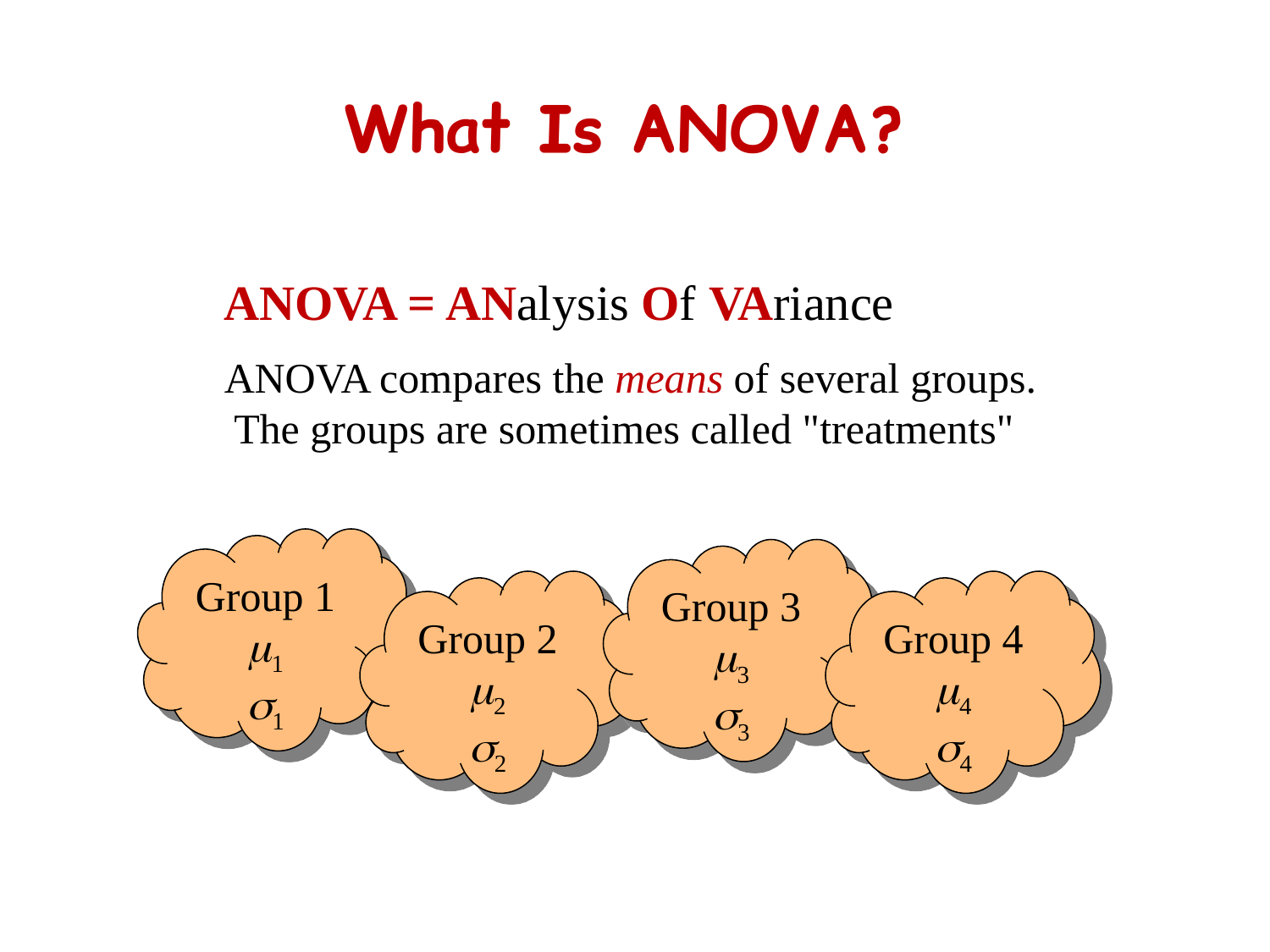

# What Is ANOVA?
ANOVA = ANalysis Of VAriance
ANOVA compares the means of several groups.  The groups are sometimes called "treatments"
Group 1
μ1
σ1
Group 3
μ3
σ3
Group 2
μ2
σ2
Group 4
μ4
σ4